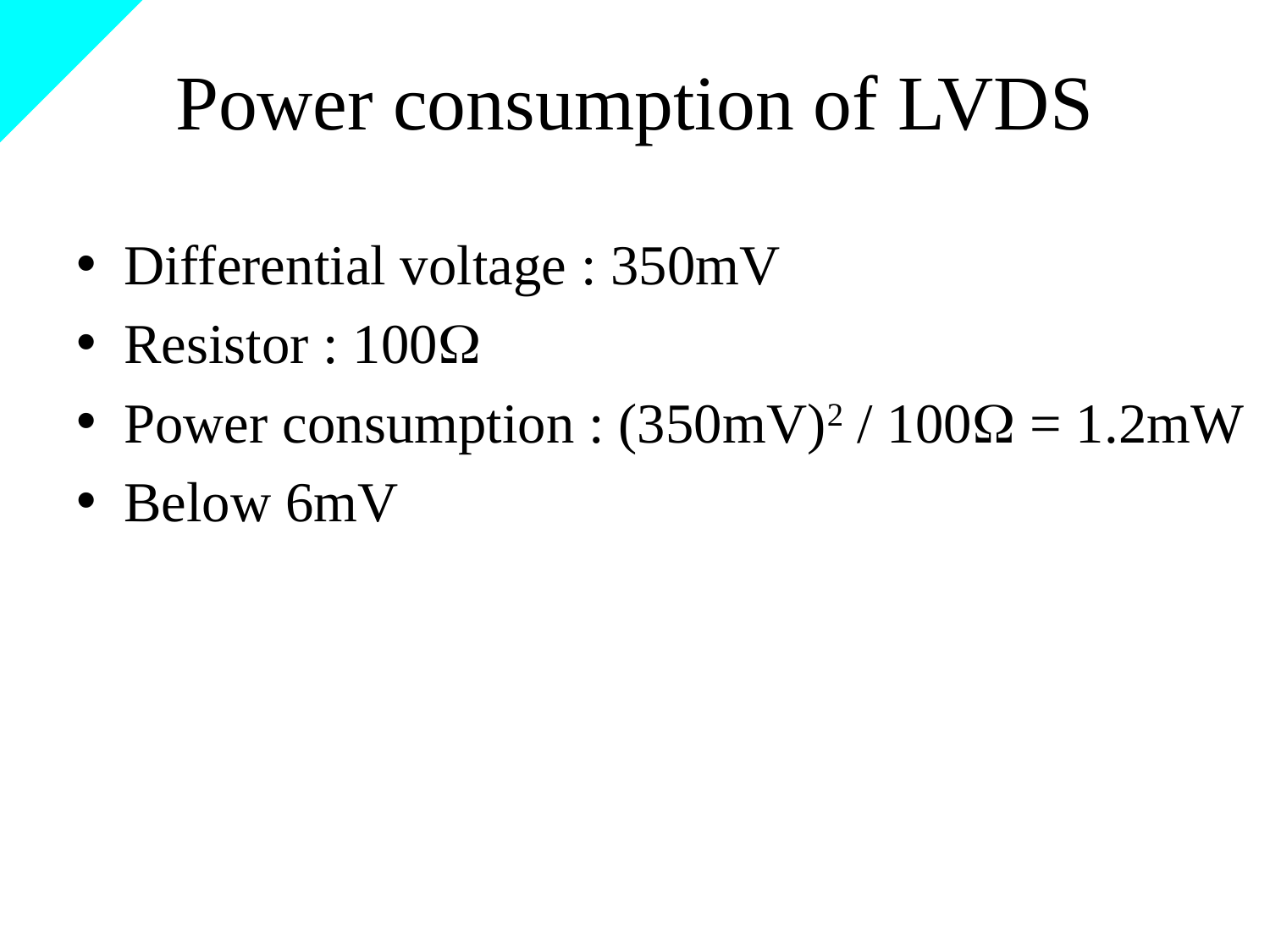

# Power consumption of LVDS
Differential voltage : 350mV
Resistor : 100Ω
Power consumption : (350mV)2 / 100Ω = 1.2mW
Below 6mV